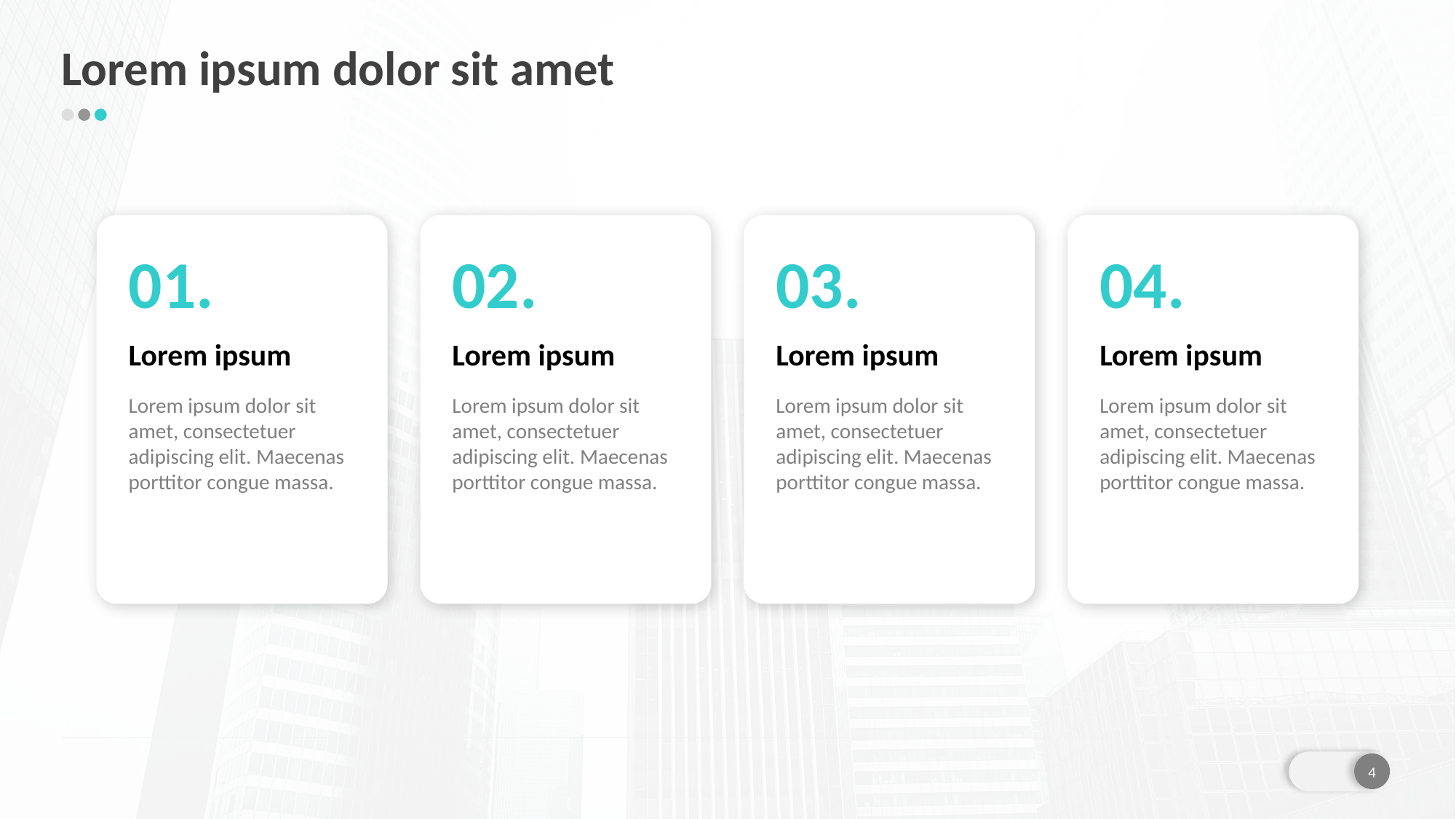

# Lorem ipsum dolor sit amet

01.
02.
03.
04.
Lorem ipsum
Lorem ipsum
Lorem ipsum
Lorem ipsum
Lorem ipsum dolor sit amet, consectetuer adipiscing elit. Maecenas porttitor congue massa.
Lorem ipsum dolor sit amet, consectetuer adipiscing elit. Maecenas porttitor congue massa.
Lorem ipsum dolor sit amet, consectetuer adipiscing elit. Maecenas porttitor congue massa.
Lorem ipsum dolor sit amet, consectetuer adipiscing elit. Maecenas porttitor congue massa.

4